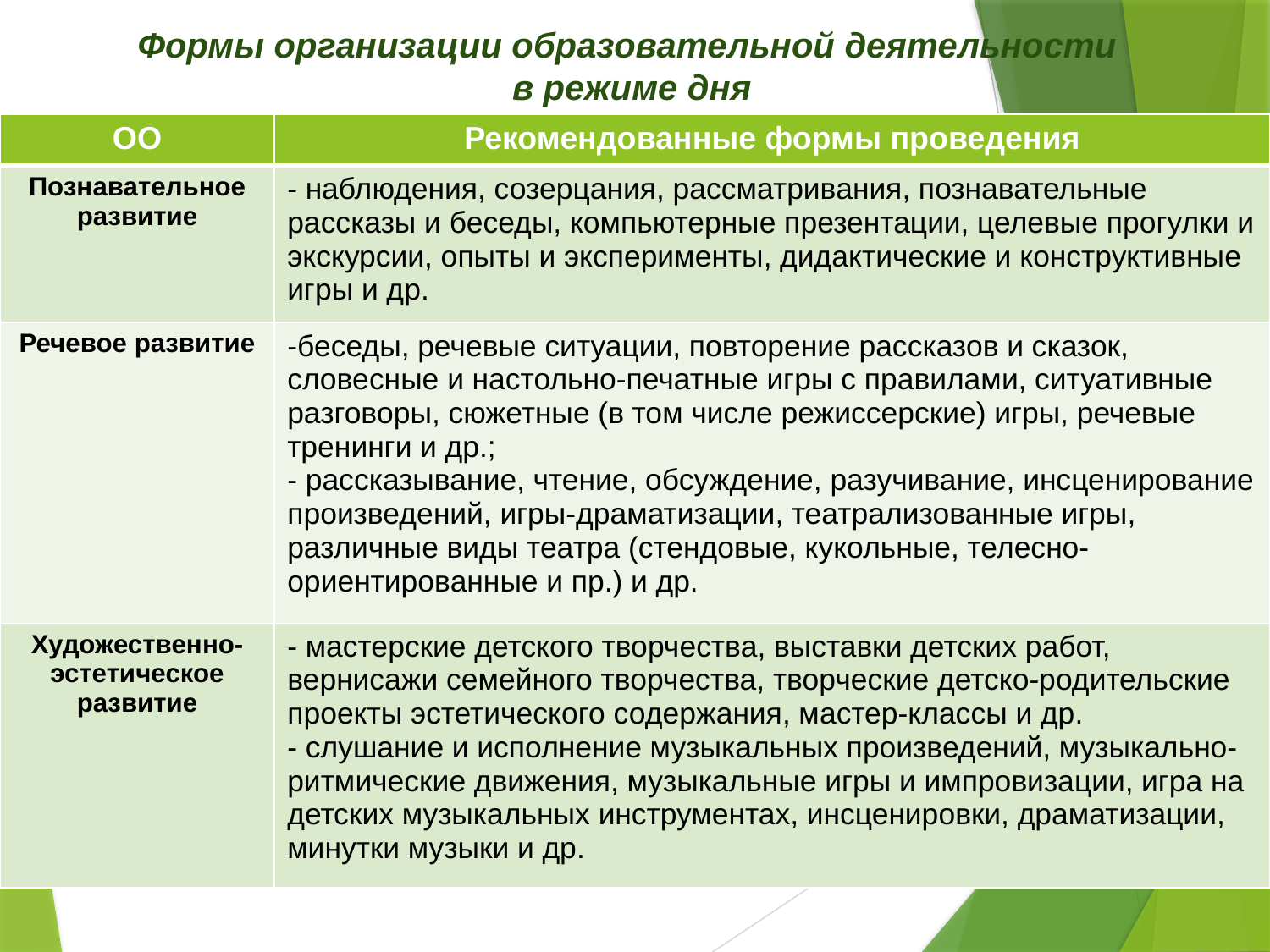

Формы организации образовательной деятельности
в режиме дня
| ОО | Рекомендованные формы проведения |
| --- | --- |
| Познавательное развитие | - наблюдения, созерцания, рассматривания, познавательные рассказы и беседы, компьютерные презентации, целевые прогулки и экскурсии, опыты и эксперименты, дидактические и конструктивные игры и др. |
| Речевое развитие | -беседы, речевые ситуации, повторение рассказов и сказок, словесные и настольно-печатные игры с правилами, ситуативные разговоры, сюжетные (в том числе режиссерские) игры, речевые тренинги и др.; - рассказывание, чтение, обсуждение, разучивание, инсценирование произведений, игры-драматизации, театрализованные игры, различные виды театра (стендовые, кукольные, телесно-ориентированные и пр.) и др. |
| Художественно-эстетическое развитие | - мастерские детского творчества, выставки детских работ, вернисажи семейного творчества, творческие детско-родительские проекты эстетического содержания, мастер-классы и др. - слушание и исполнение музыкальных произведений, музыкально-ритмические движения, музыкальные игры и импровизации, игра на детских музыкальных инструментах, инсценировки, драматизации, минутки музыки и др. |